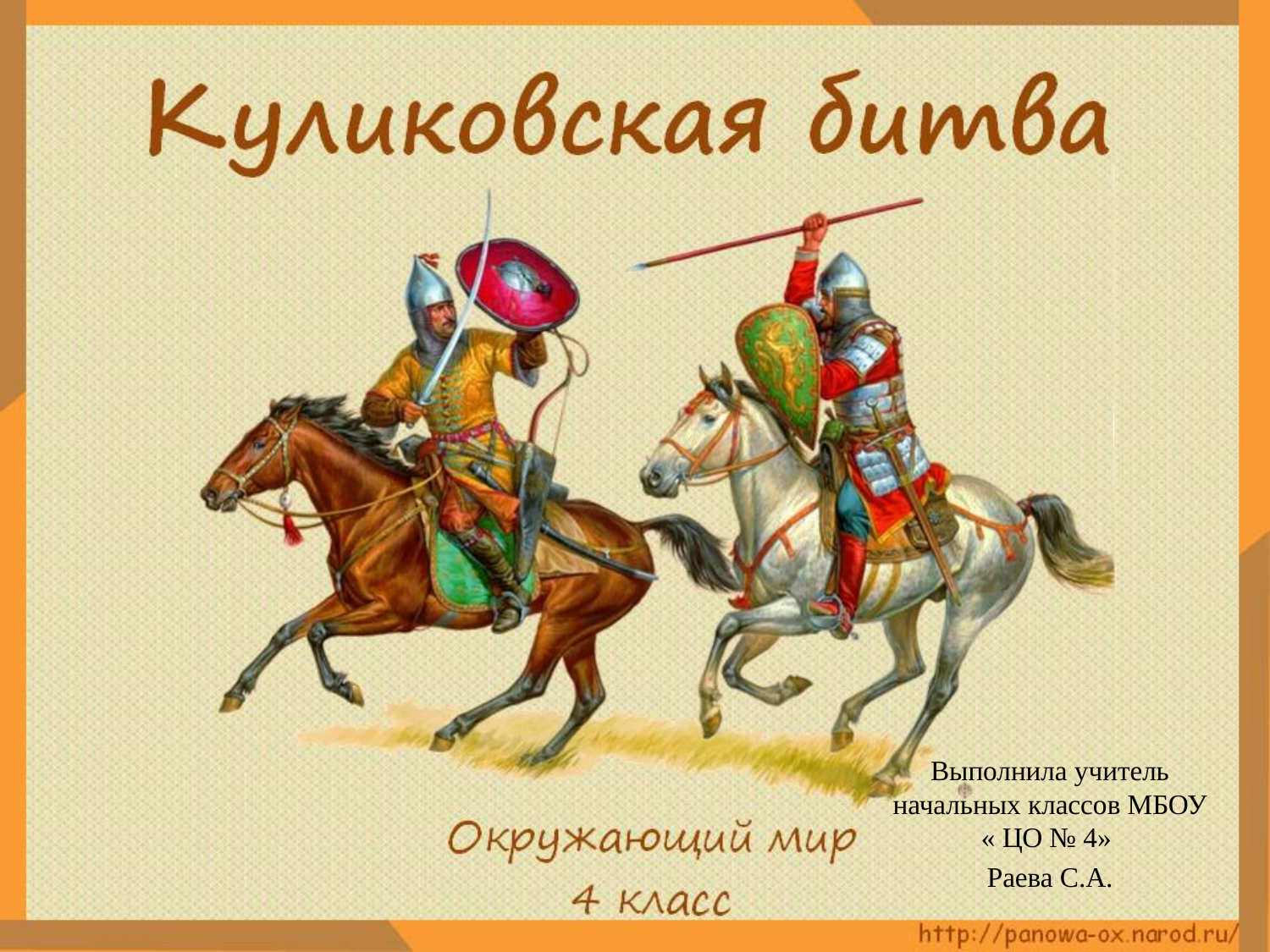

Выполнила учитель начальных классов МБОУ « ЦО № 4»
Раева С.А.